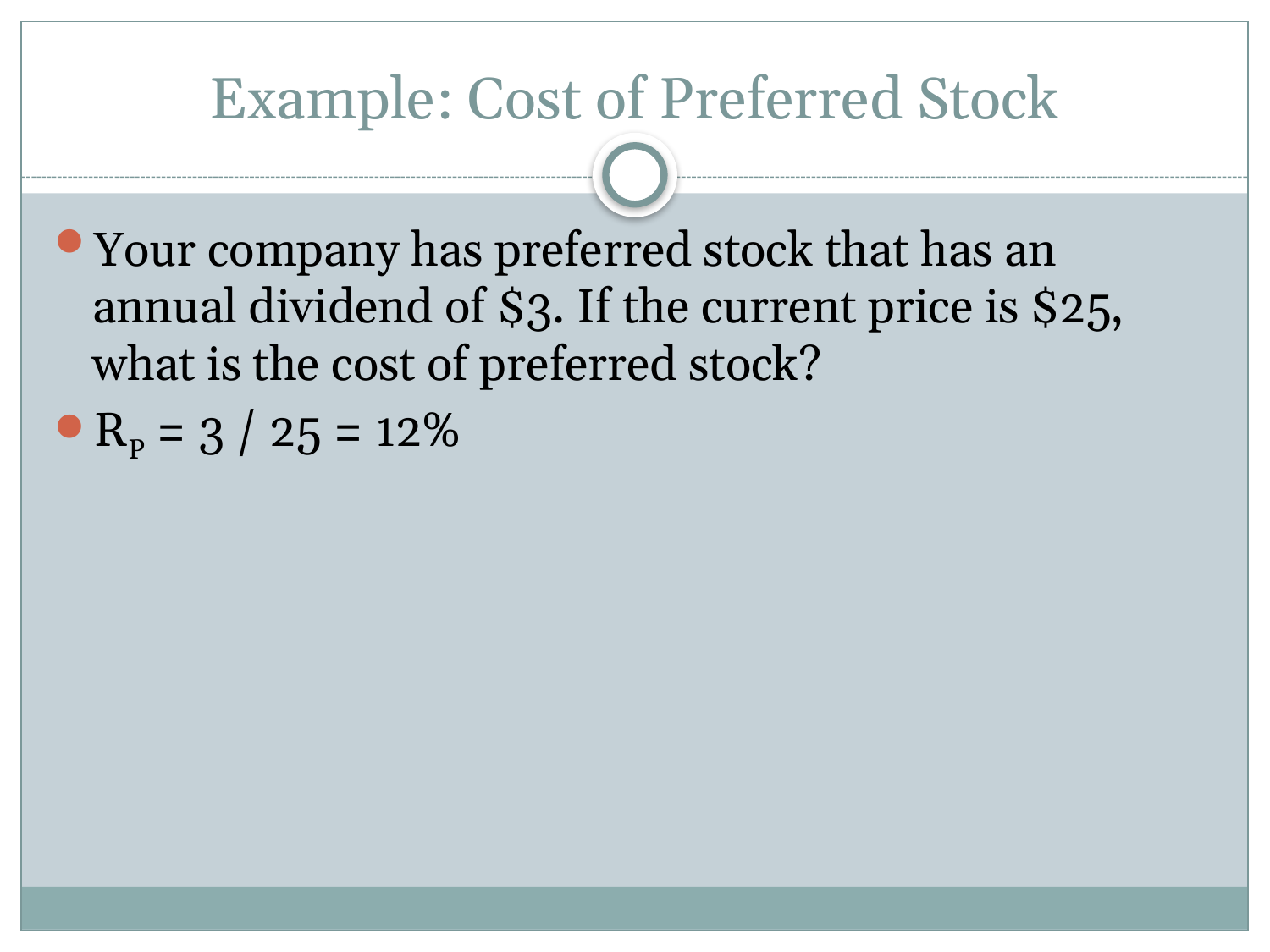

# Example: Cost of Preferred Stock
Your company has preferred stock that has an annual dividend of $3. If the current price is $25, what is the cost of preferred stock?
RP = 3 / 25 = 12%